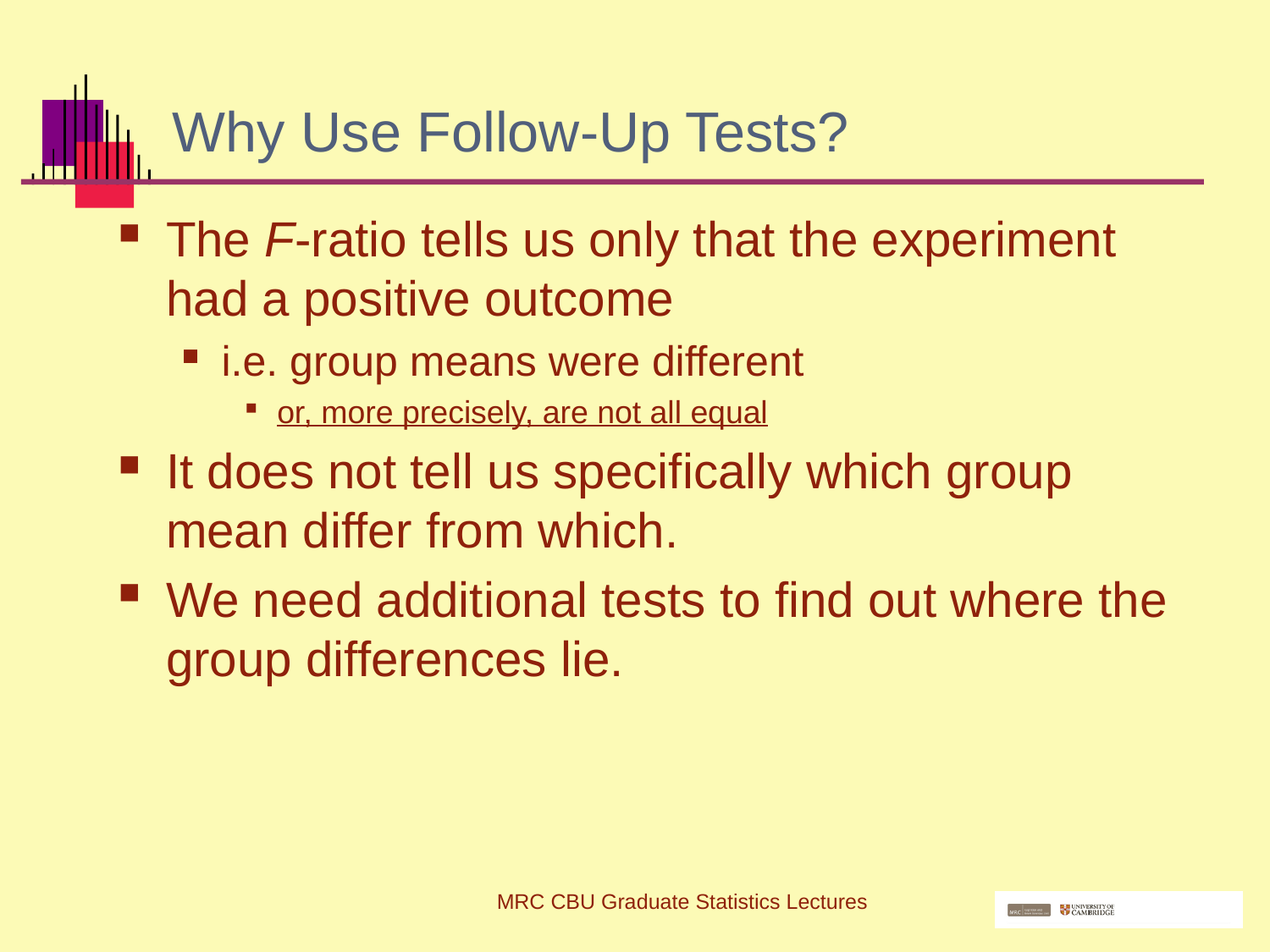

# Why Use Follow-Up Tests?
The F-ratio tells us only that the experiment had a positive outcome
i.e. group means were different
or, more precisely, are not all equal
It does not tell us specifically which group mean differ from which.
We need additional tests to find out where the group differences lie.

MRC CBU Graduate Statistics Lectures